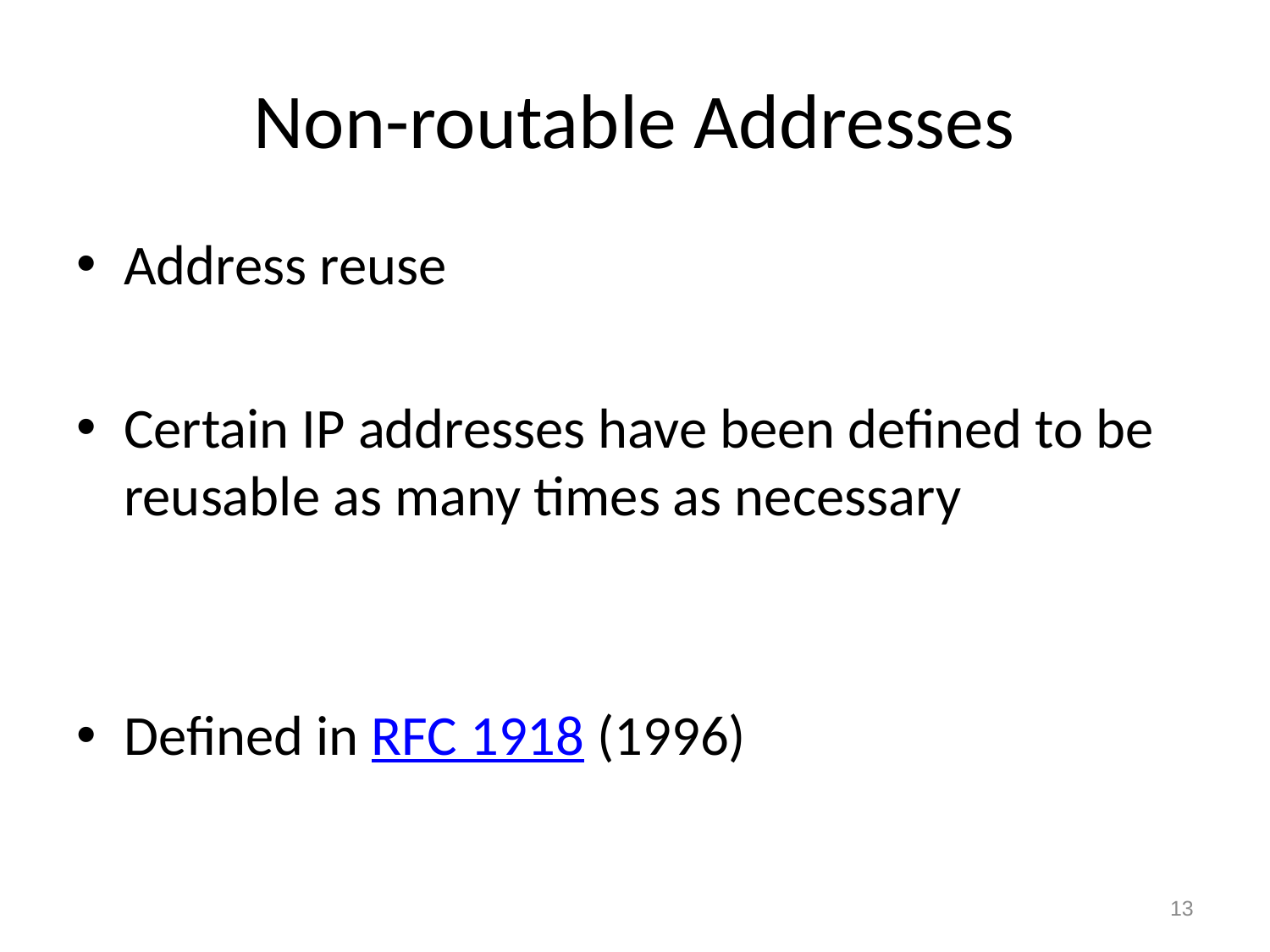

# Non-routable Addresses
Address reuse

Certain IP addresses have been defined to be reusable as many times as necessary

Defined in RFC 1918 (1996)

13